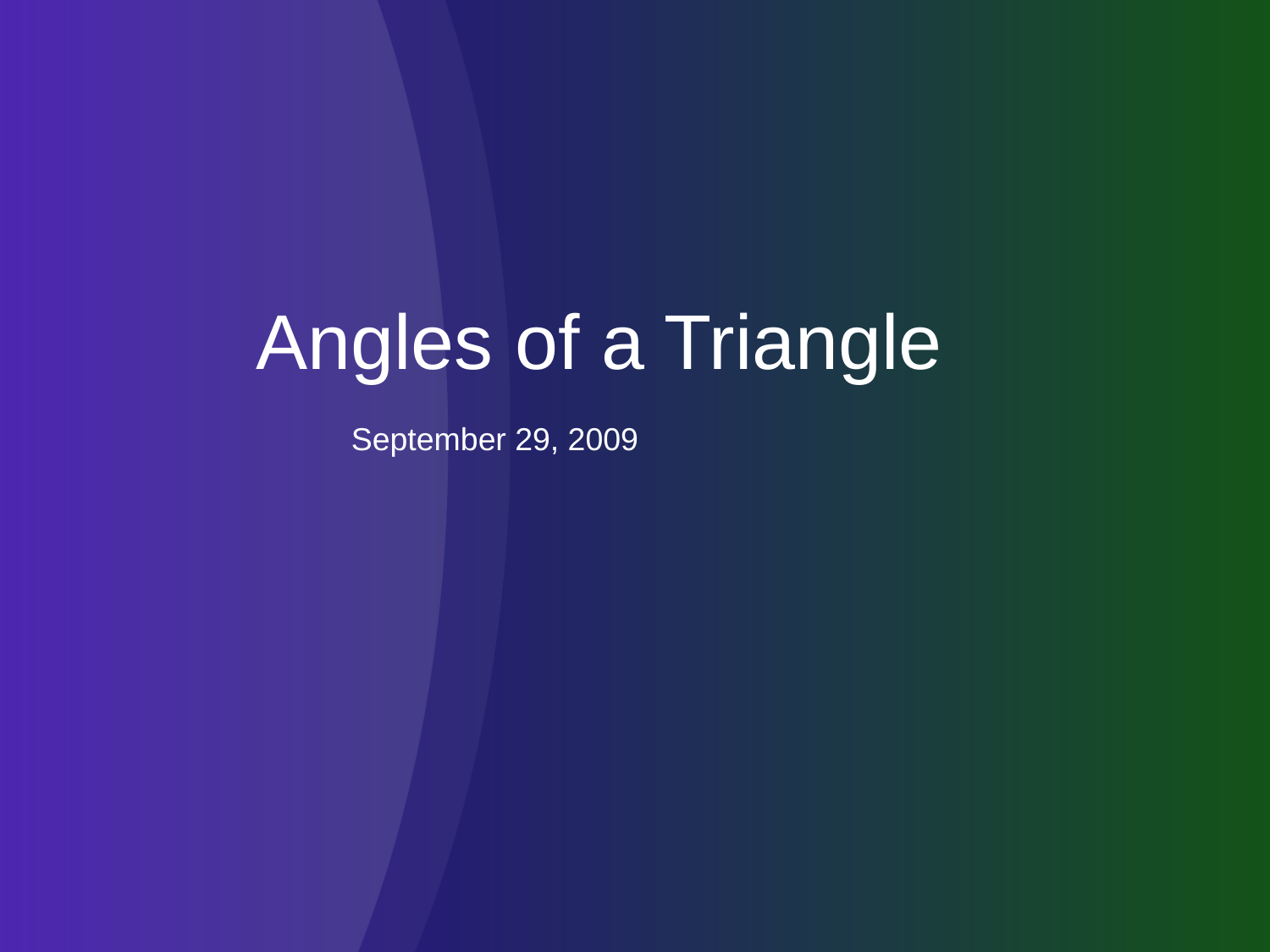

# Angles of a Triangle
September 29, 2009